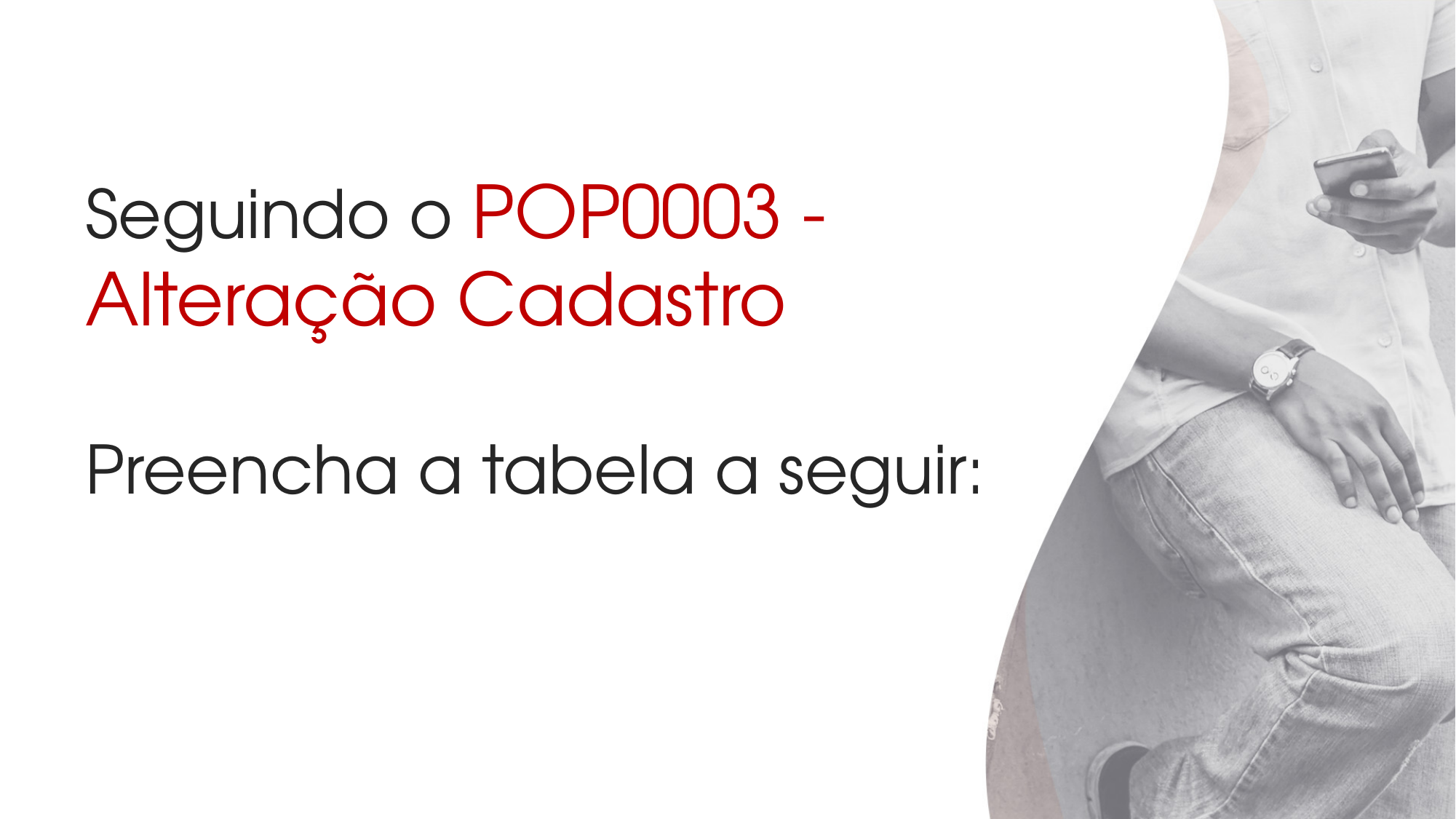

Seguindo o POP0003 - Alteração Cadastro

Preencha a tabela a seguir: